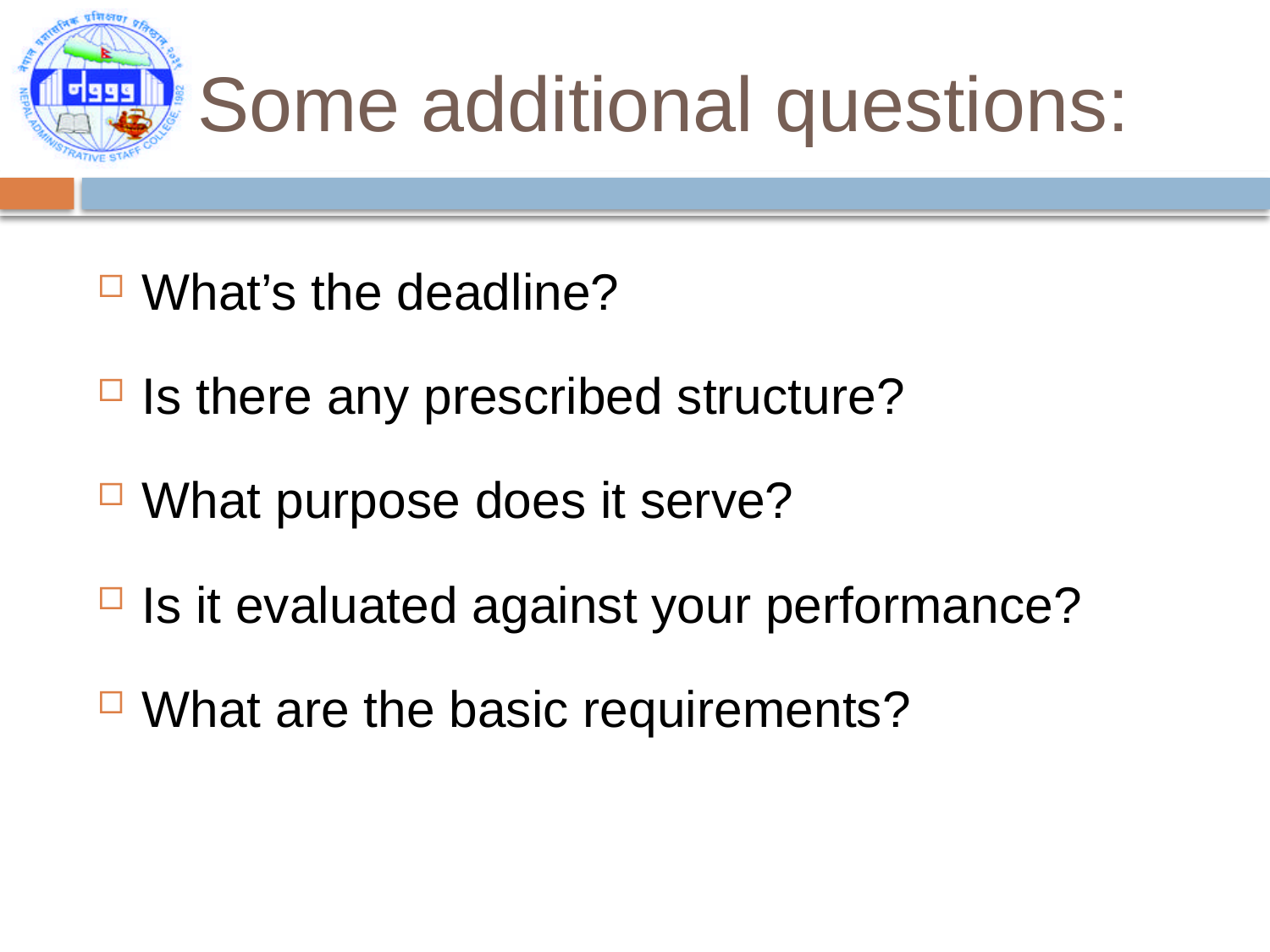

# Some additional questions:
What’s the deadline?
Is there any prescribed structure?
What purpose does it serve?
Is it evaluated against your performance?
What are the basic requirements?